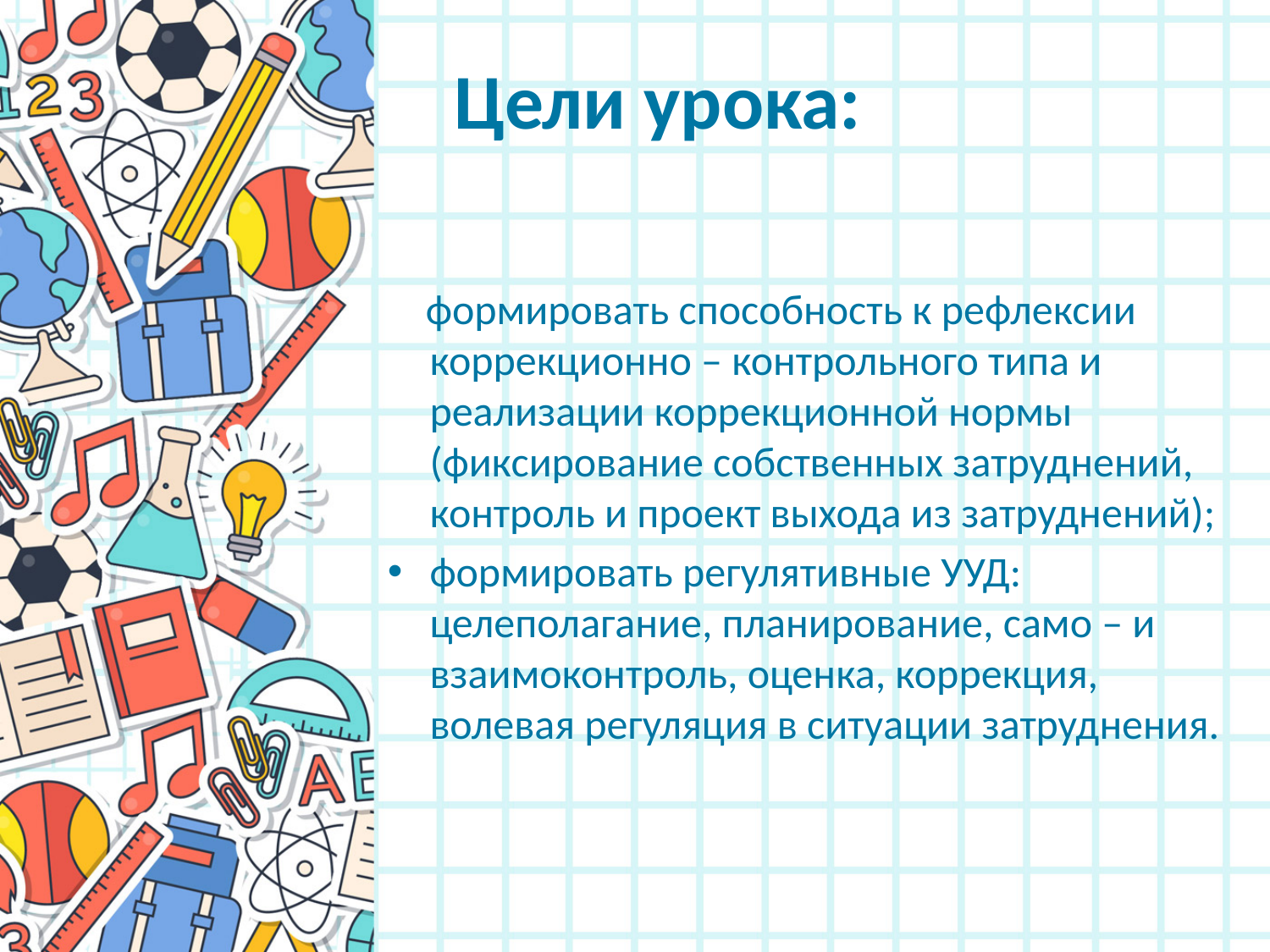

# Цели урока:
    формировать способность к рефлексии коррекционно – контрольного типа и реализации коррекционной нормы (фиксирование собственных затруднений, контроль и проект выхода из затруднений);
формировать регулятивные УУД: целеполагание, планирование, само – и взаимоконтроль, оценка, коррекция, волевая регуляция в ситуации затруднения.